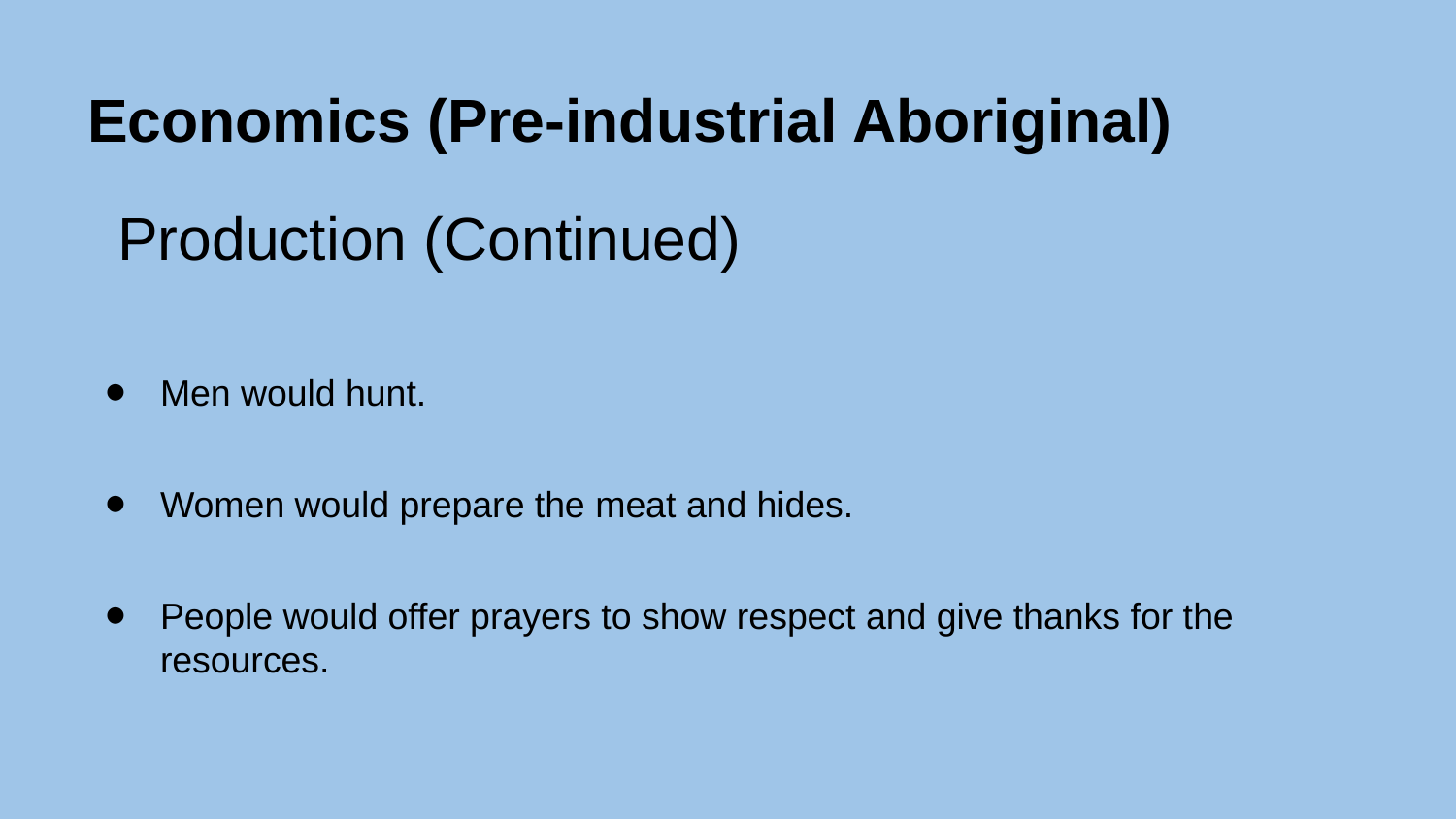

# Economics (Pre-industrial Aboriginal)
Production (Continued)

Men would hunt.

Women would prepare the meat and hides.

People would offer prayers to show respect and give thanks for the resources.